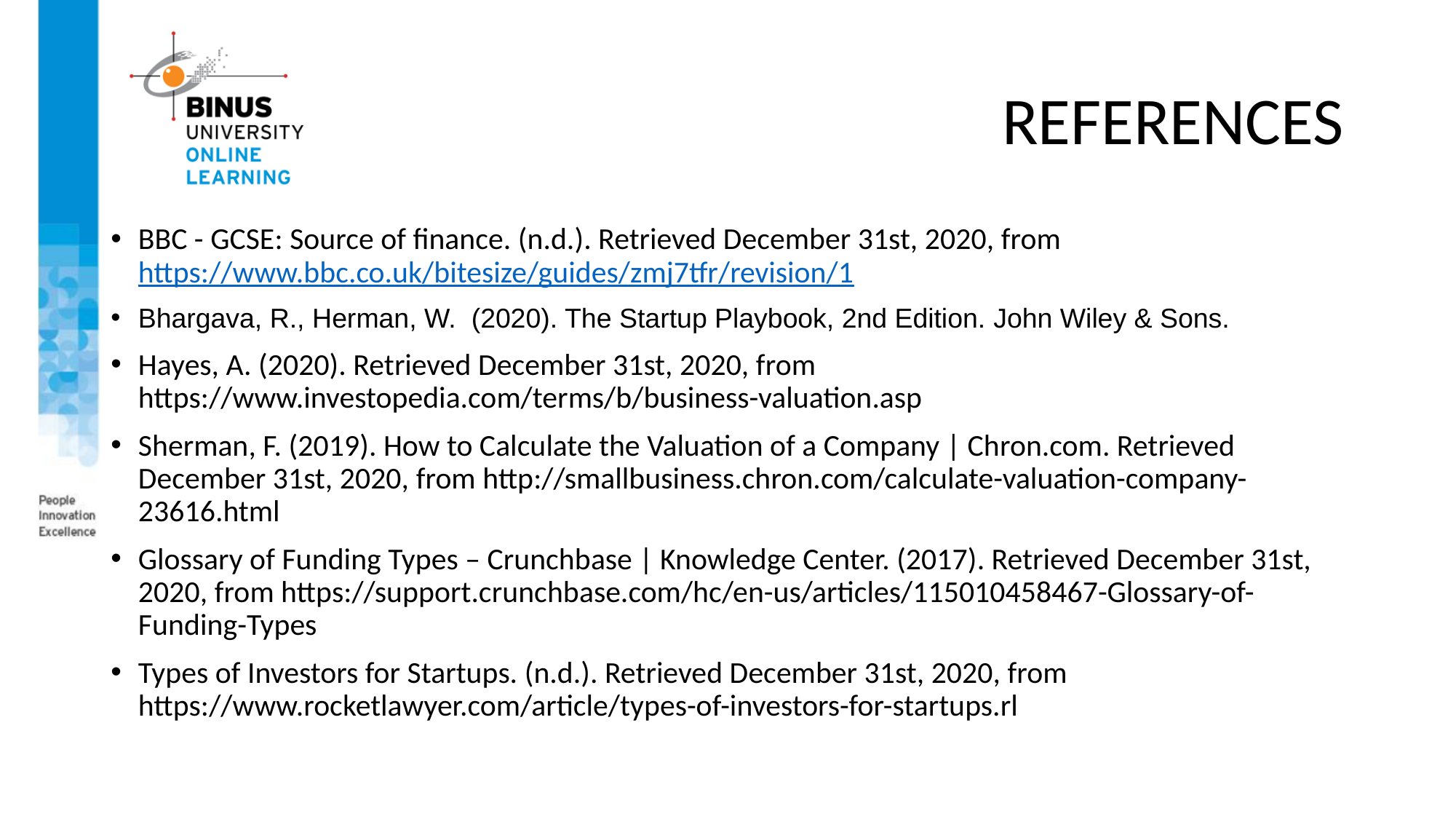

# REFERENCES
BBC - GCSE: Source of finance. (n.d.). Retrieved December 31st, 2020, from https://www.bbc.co.uk/bitesize/guides/zmj7tfr/revision/1
Bhargava, R., Herman, W.  (2020). The Startup Playbook, 2nd Edition. John Wiley & Sons.
Hayes, A. (2020). Retrieved December 31st, 2020, from https://www.investopedia.com/terms/b/business-valuation.asp
Sherman, F. (2019). How to Calculate the Valuation of a Company | Chron.com. Retrieved December 31st, 2020, from http://smallbusiness.chron.com/calculate-valuation-company-23616.html
Glossary of Funding Types – Crunchbase | Knowledge Center. (2017). Retrieved December 31st, 2020, from https://support.crunchbase.com/hc/en-us/articles/115010458467-Glossary-of-Funding-Types
Types of Investors for Startups. (n.d.). Retrieved December 31st, 2020, from https://www.rocketlawyer.com/article/types-of-investors-for-startups.rl